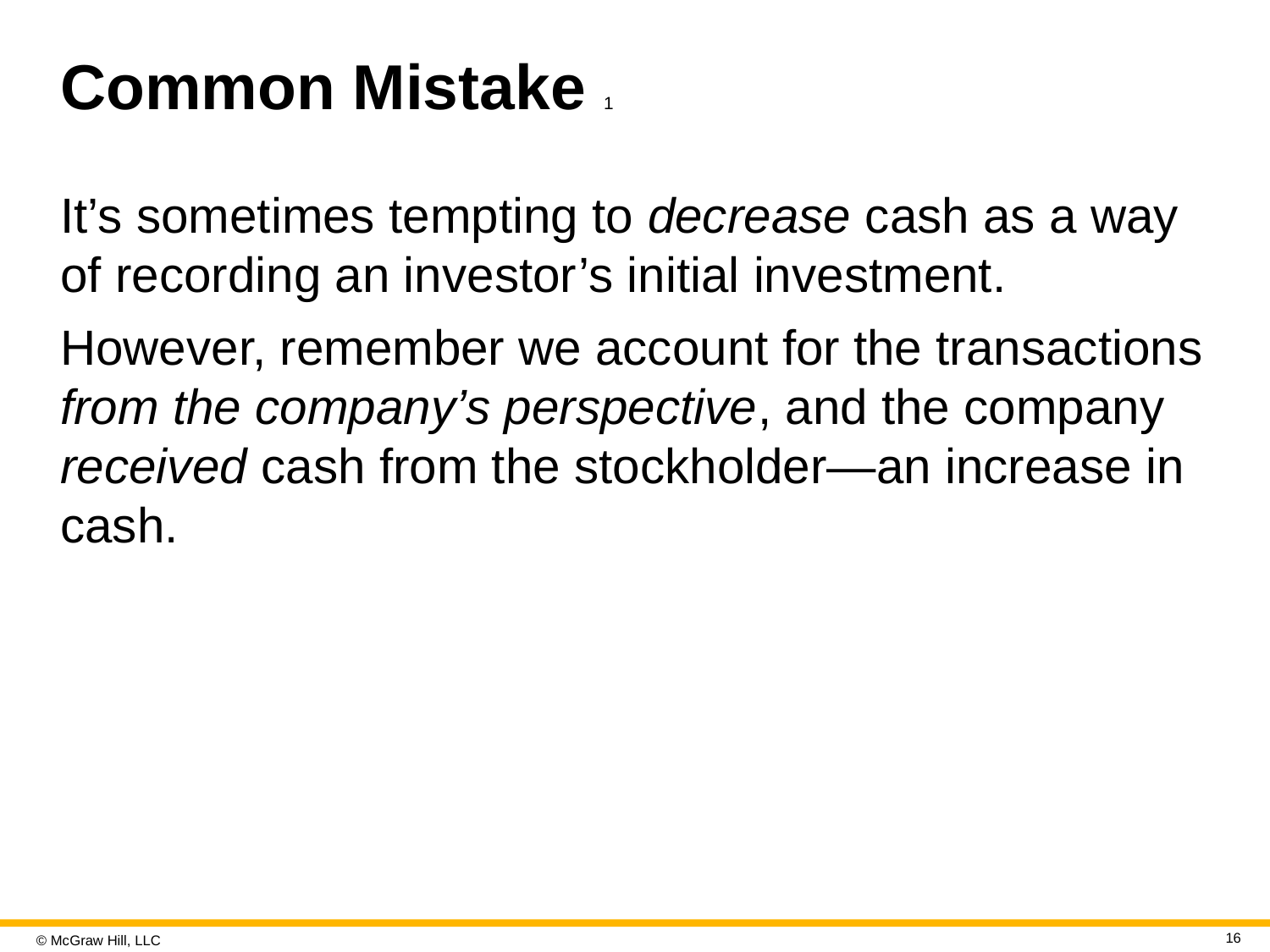

# Common Mistake 1
It’s sometimes tempting to decrease cash as a way of recording an investor’s initial investment.
However, remember we account for the transactions from the company’s perspective, and the company received cash from the stockholder—an increase in cash.
16